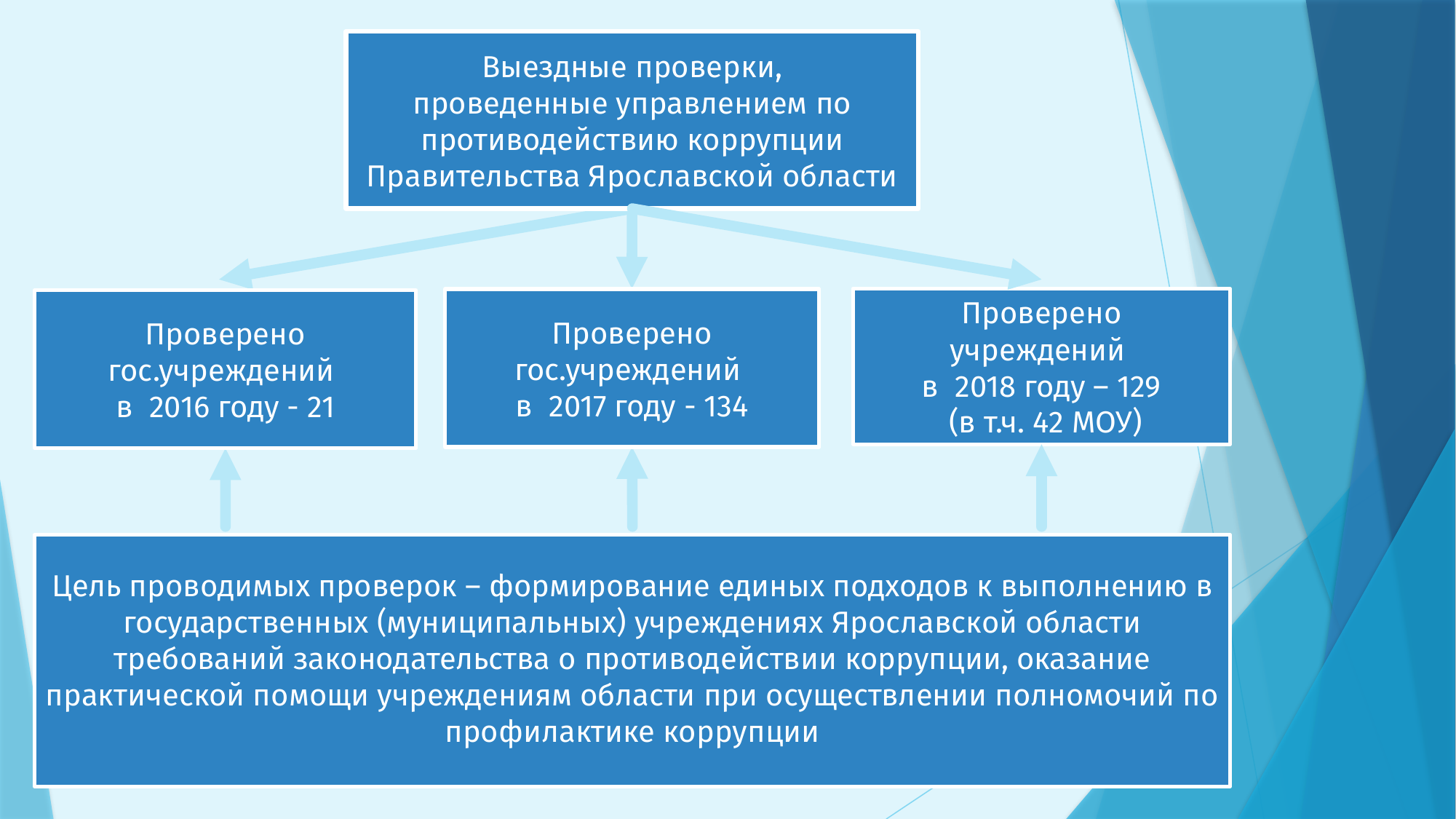

Выездные проверки,
проведенные управлением по противодействию коррупции Правительства Ярославской области
Проверено
учреждений
в  2018 году – 129
 (в т.ч. 42 МОУ)
Проверено
гос.учреждений
в  2017 году - 134
Проверено
гос.учреждений
в  2016 году - 21

Цель проводимых проверок – формирование единых подходов к выполнению в государственных (муниципальных) учреждениях Ярославской области требований законодательства о противодействии коррупции, оказание практической помощи учреждениям области при осуществлении полномочий по профилактике коррупции